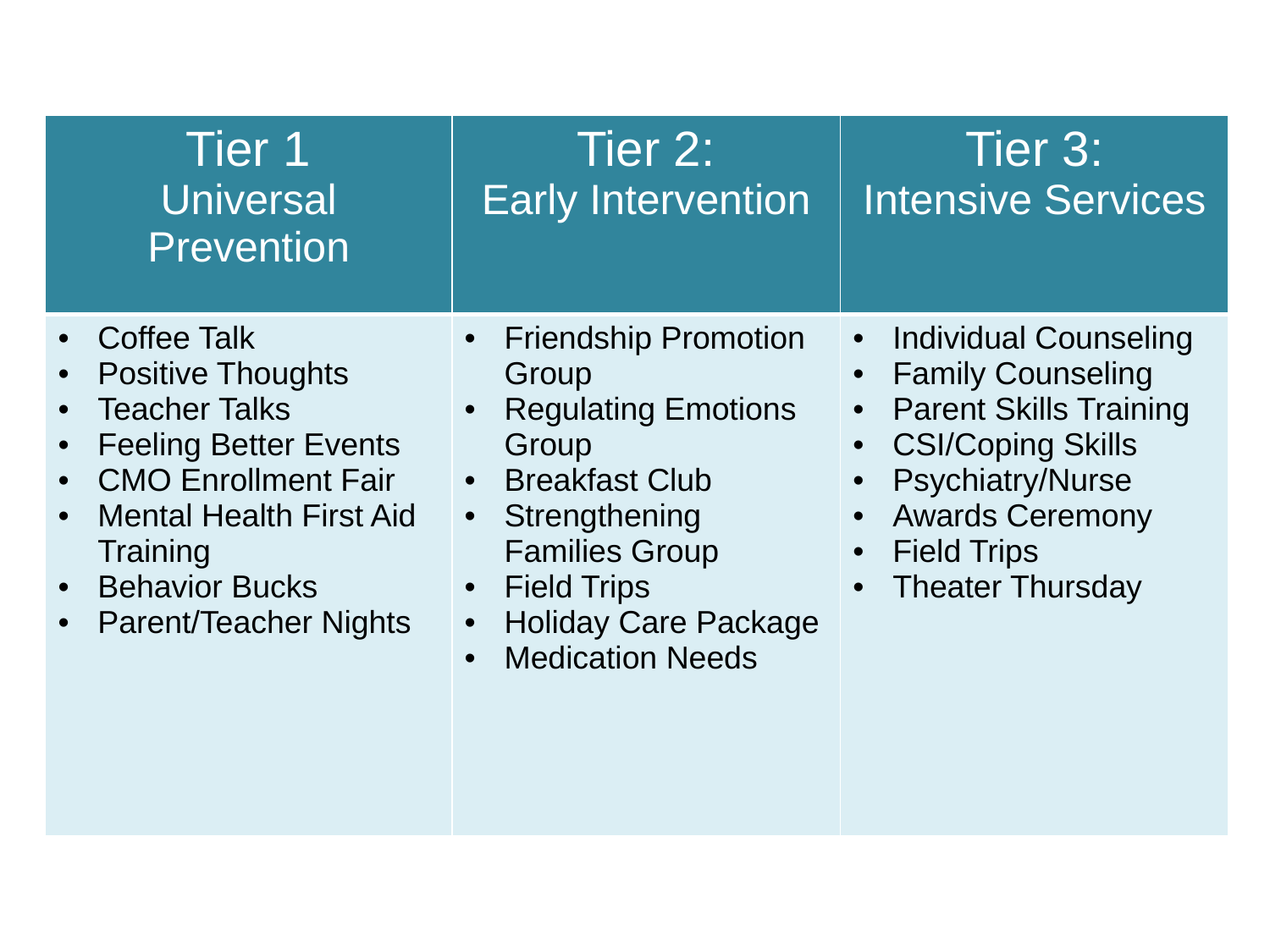

| Tier 1 Universal Prevention | Tier 2: Early Intervention | Tier 3: Intensive Services |
| --- | --- | --- |
| Coffee Talk Positive Thoughts Teacher Talks Feeling Better Events CMO Enrollment Fair Mental Health First Aid Training Behavior Bucks Parent/Teacher Nights | Friendship Promotion Group Regulating Emotions Group Breakfast Club Strengthening Families Group Field Trips Holiday Care Package Medication Needs | Individual Counseling Family Counseling Parent Skills Training CSI/Coping Skills Psychiatry/Nurse Awards Ceremony Field Trips Theater Thursday |